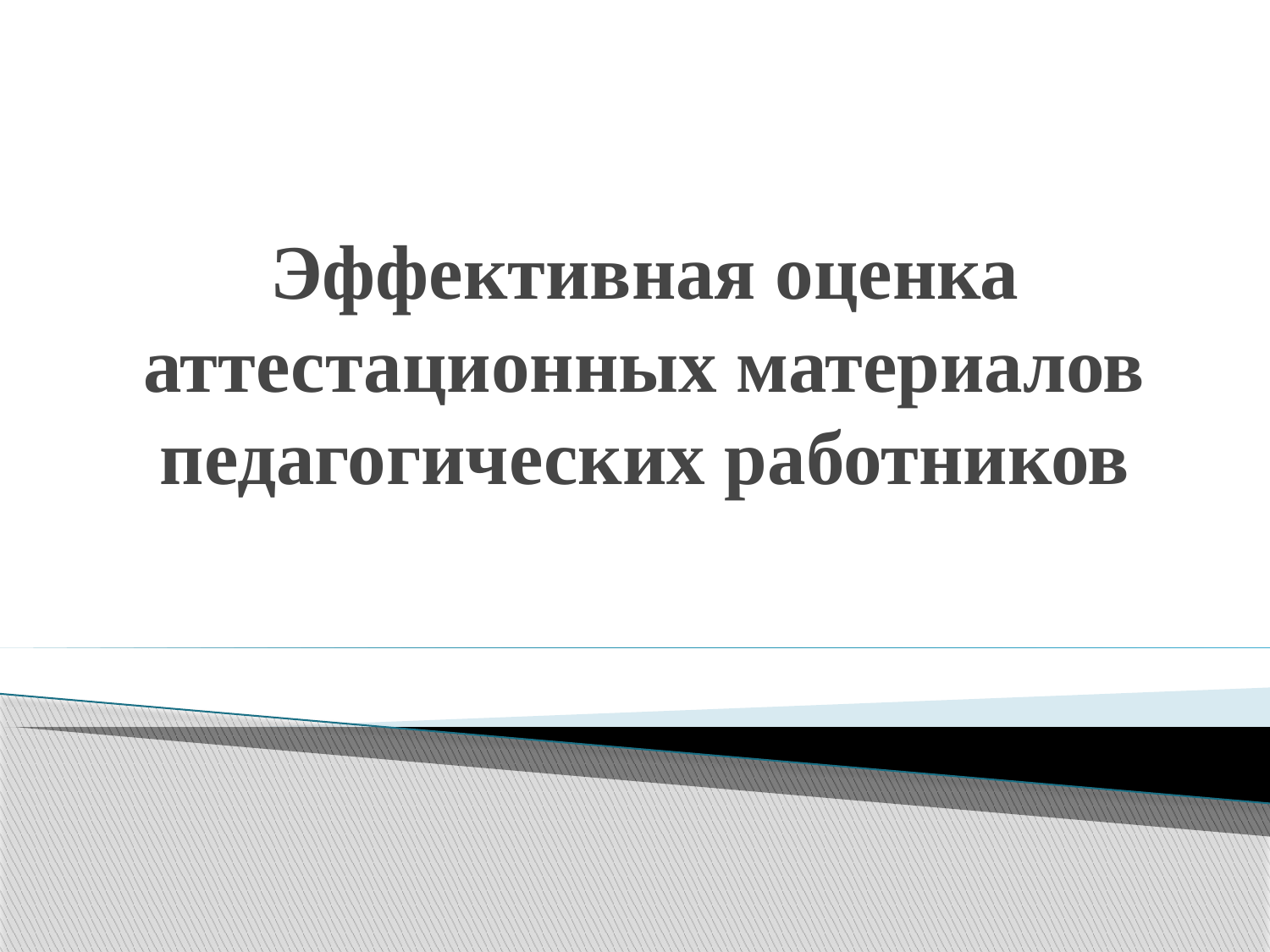

# Эффективная оценка аттестационных материалов педагогических работников